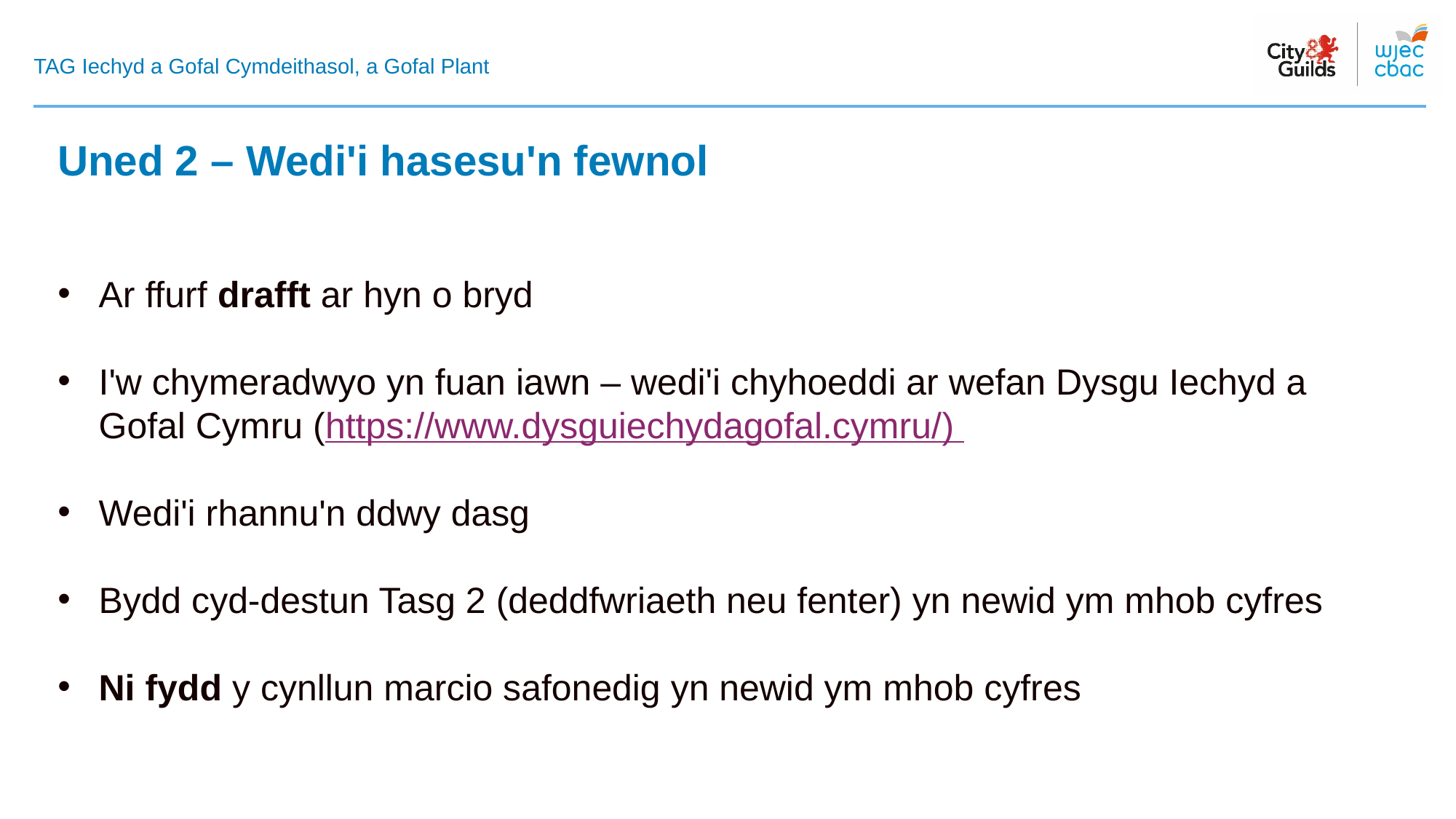

# TAG Iechyd a Gofal Cymdeithasol, a Gofal Plant

Uned 2 – Wedi'i hasesu'n fewnol

Ar ffurf drafft ar hyn o bryd

I'w chymeradwyo yn fuan iawn – wedi'i chyhoeddi ar wefan Dysgu Iechyd a Gofal Cymru (https://www.dysguiechydagofal.cymru/)

Wedi'i rhannu'n ddwy dasg

Bydd cyd-destun Tasg 2 (deddfwriaeth neu fenter) yn newid ym mhob cyfres

Ni fydd y cynllun marcio safonedig yn newid ym mhob cyfres